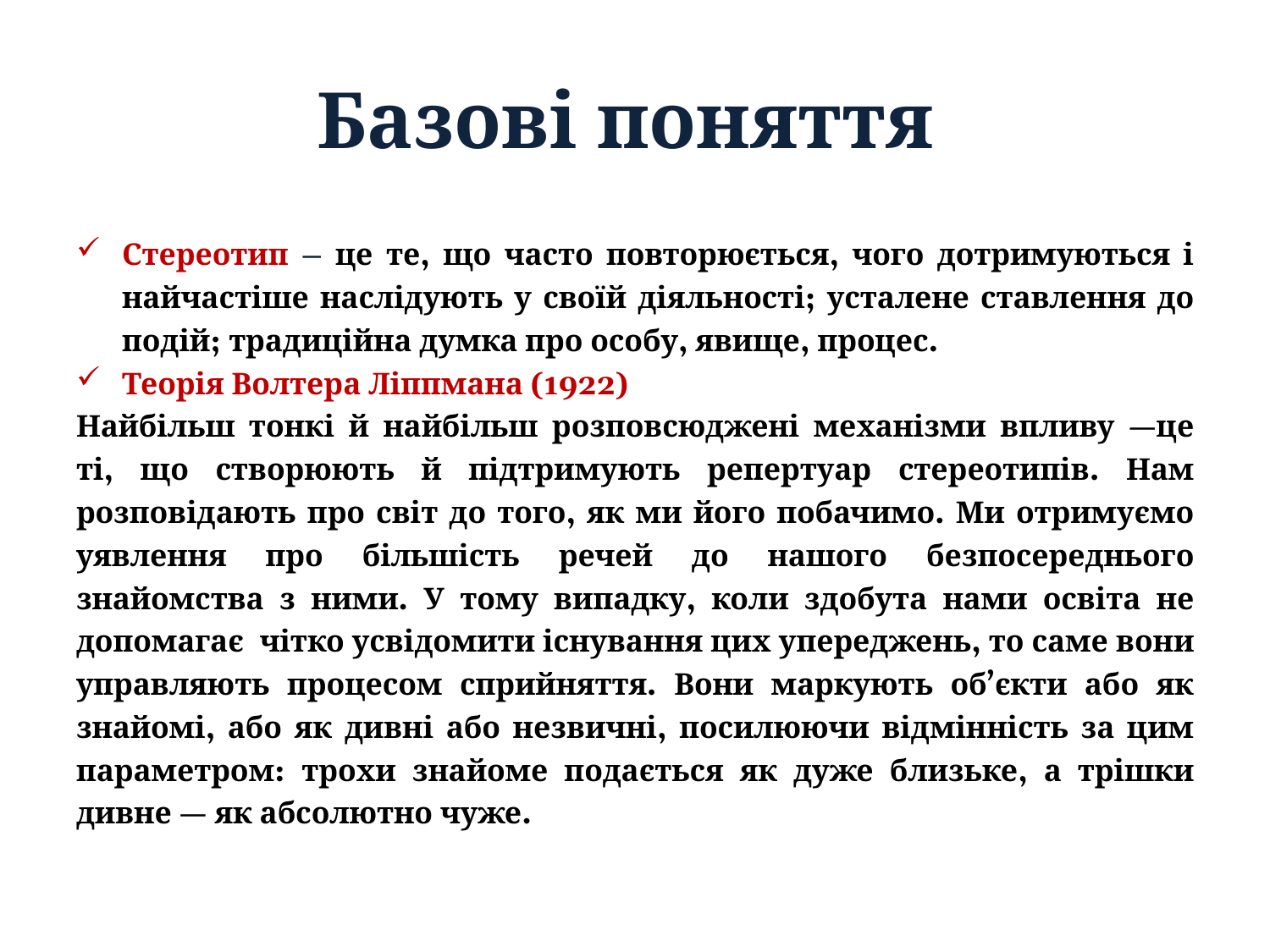

# Базові поняття
Стереотип – це те, що часто повторюється, чого дотримуються і найчастіше наслідують у своїй діяльності; усталене ставлення до подій; традиційна думка про особу, явище, процес.
Теорія Волтера Ліппмана (1922)
Найбільш тонкі й найбільш розповсюджені механізми впливу —це ті, що створюють й підтримують репертуар стереотипів. Нам розповідають про світ до того, як ми його побачимо. Ми отримуємо уявлення про більшість речей до нашого безпосереднього знайомства з ними. У тому випадку, коли здобута нами освіта не допомагає  чітко усвідомити існування цих упереджень, то саме вони управляють процесом сприйняття. Вони маркують об’єкти або як знайомі, або як дивні або незвичні, посилюючи відмінність за цим параметром: трохи знайоме подається як дуже близьке, а трішки дивне — як абсолютно чуже.